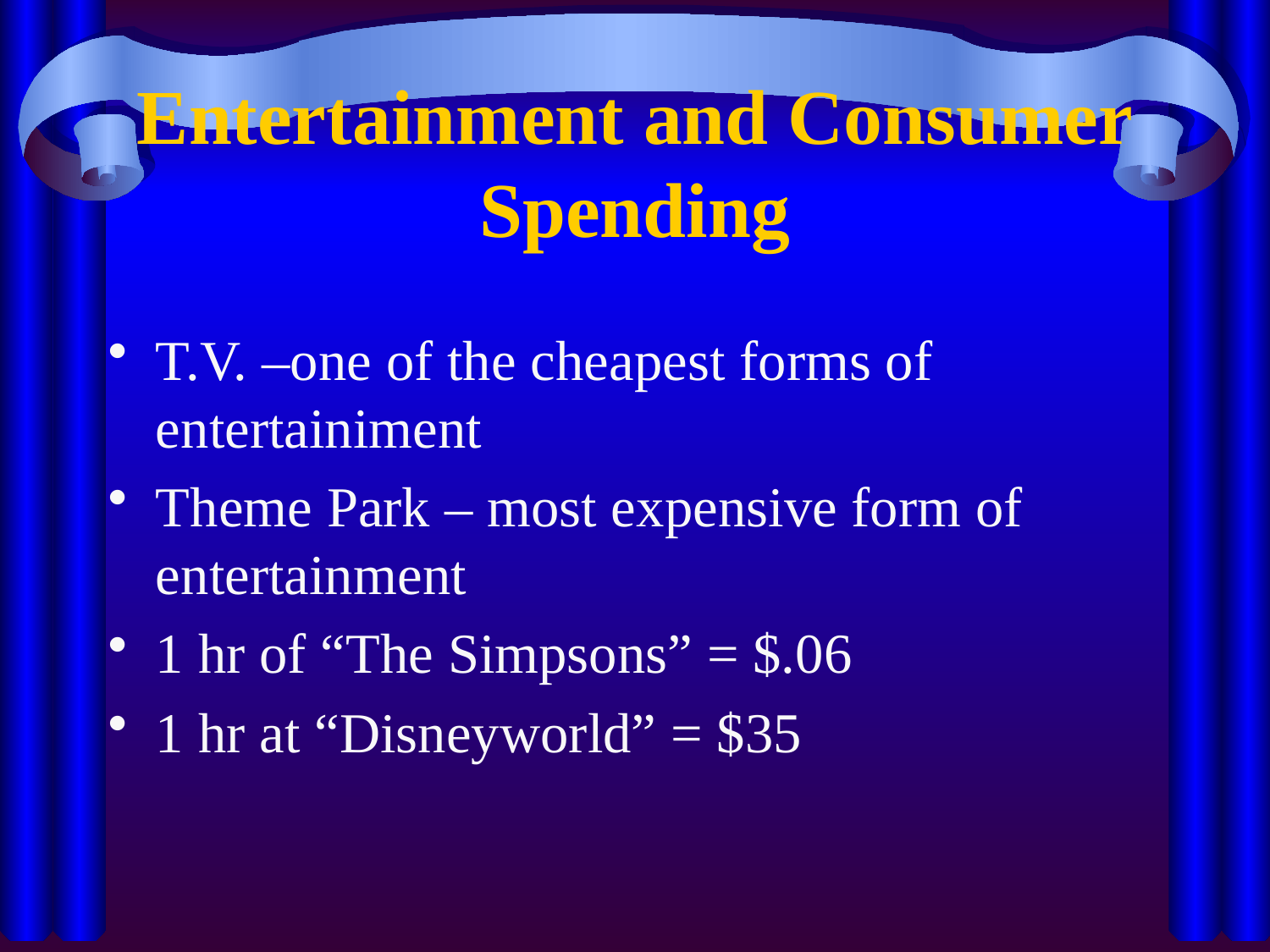

# Entertainment and Consumer Spending
T.V. –one of the cheapest forms of entertainiment
Theme Park – most expensive form of entertainment
1 hr of “The Simpsons” = $.06
1 hr at “Disneyworld” = $35